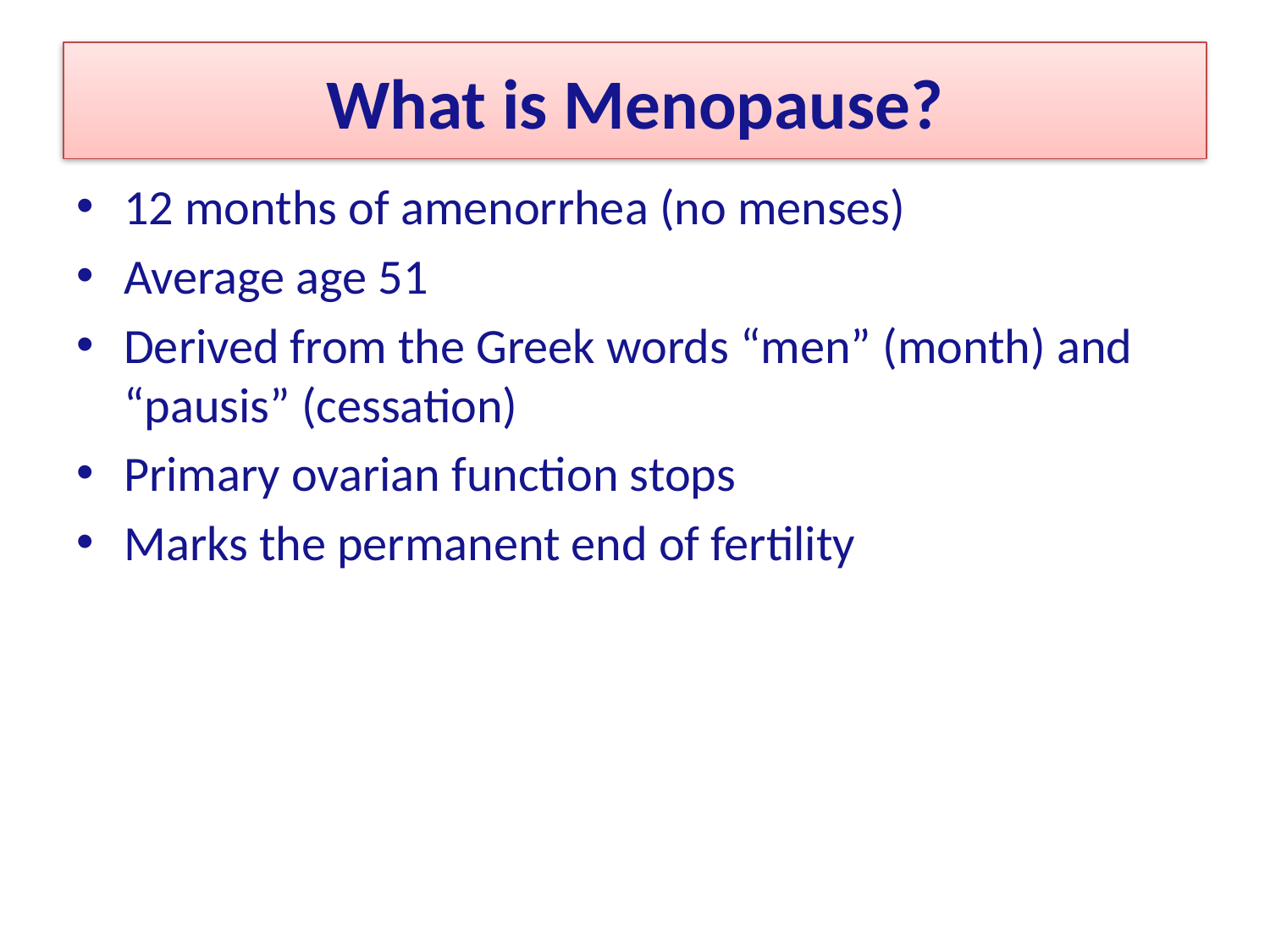

What is Menopause?
12 months of amenorrhea (no menses)
Average age 51
Derived from the Greek words “men” (month) and “pausis” (cessation)
Primary ovarian function stops
Marks the permanent end of fertility